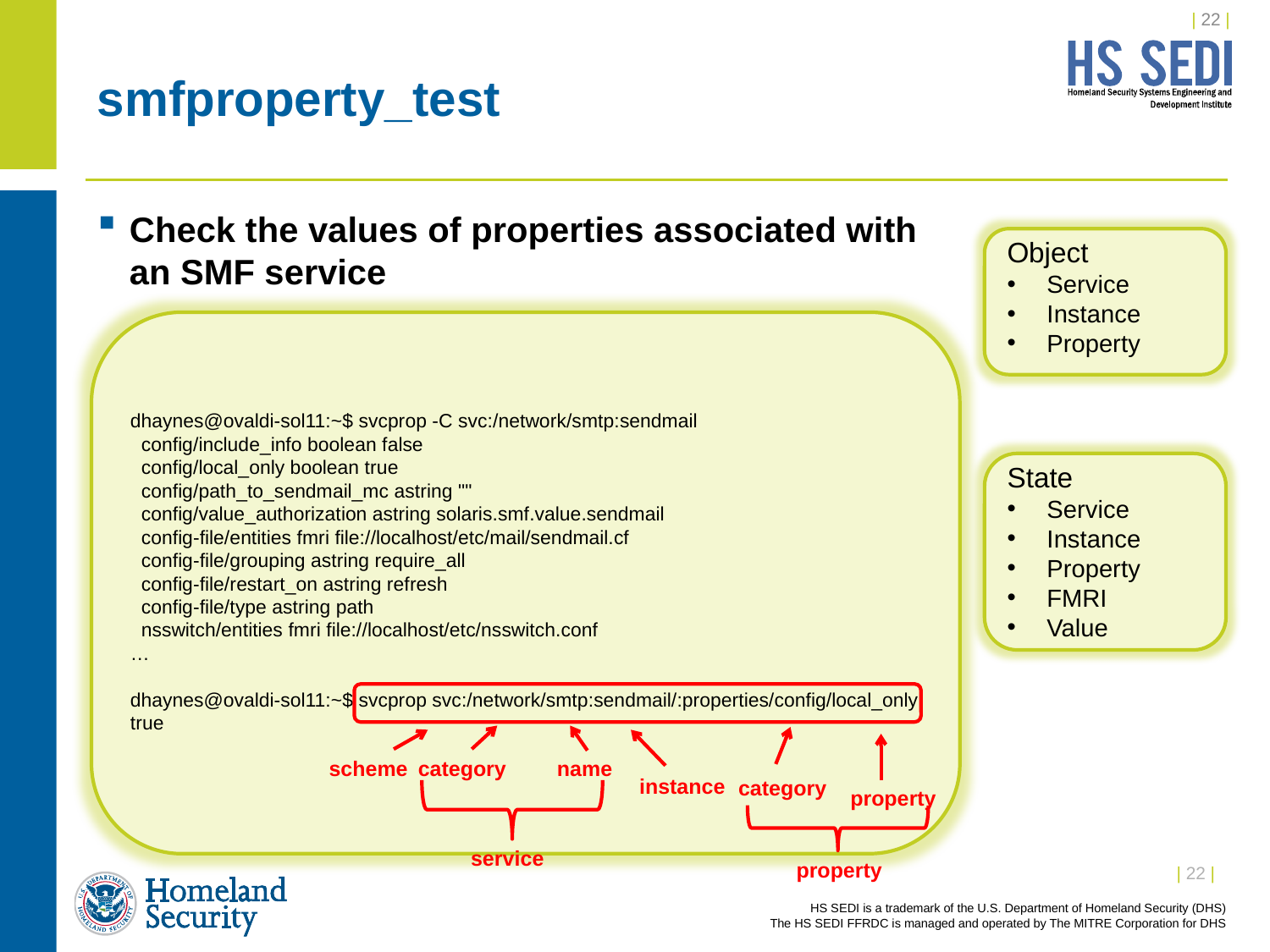

| 22 |
# smfproperty_test
Check the values of properties associated with an SMF service

Object
Service
Instance
Property

dhaynes@ovaldi-sol11:~$ svcprop -C svc:/network/smtp:sendmail
  config/include_info boolean false
  config/local_only boolean true
  config/path_to_sendmail_mc astring ""
  config/value_authorization astring solaris.smf.value.sendmail
  config-file/entities fmri file://localhost/etc/mail/sendmail.cf
  config-file/grouping astring require_all
  config-file/restart_on astring refresh
  config-file/type astring path
  nsswitch/entities fmri file://localhost/etc/nsswitch.conf
…

dhaynes@ovaldi-sol11:~$ svcprop svc:/network/smtp:sendmail/:properties/config/local_only
true

State
Service
Instance
Property
FMRI
Value

 scheme

category

name
instance
category
property

service
property
| 22 |